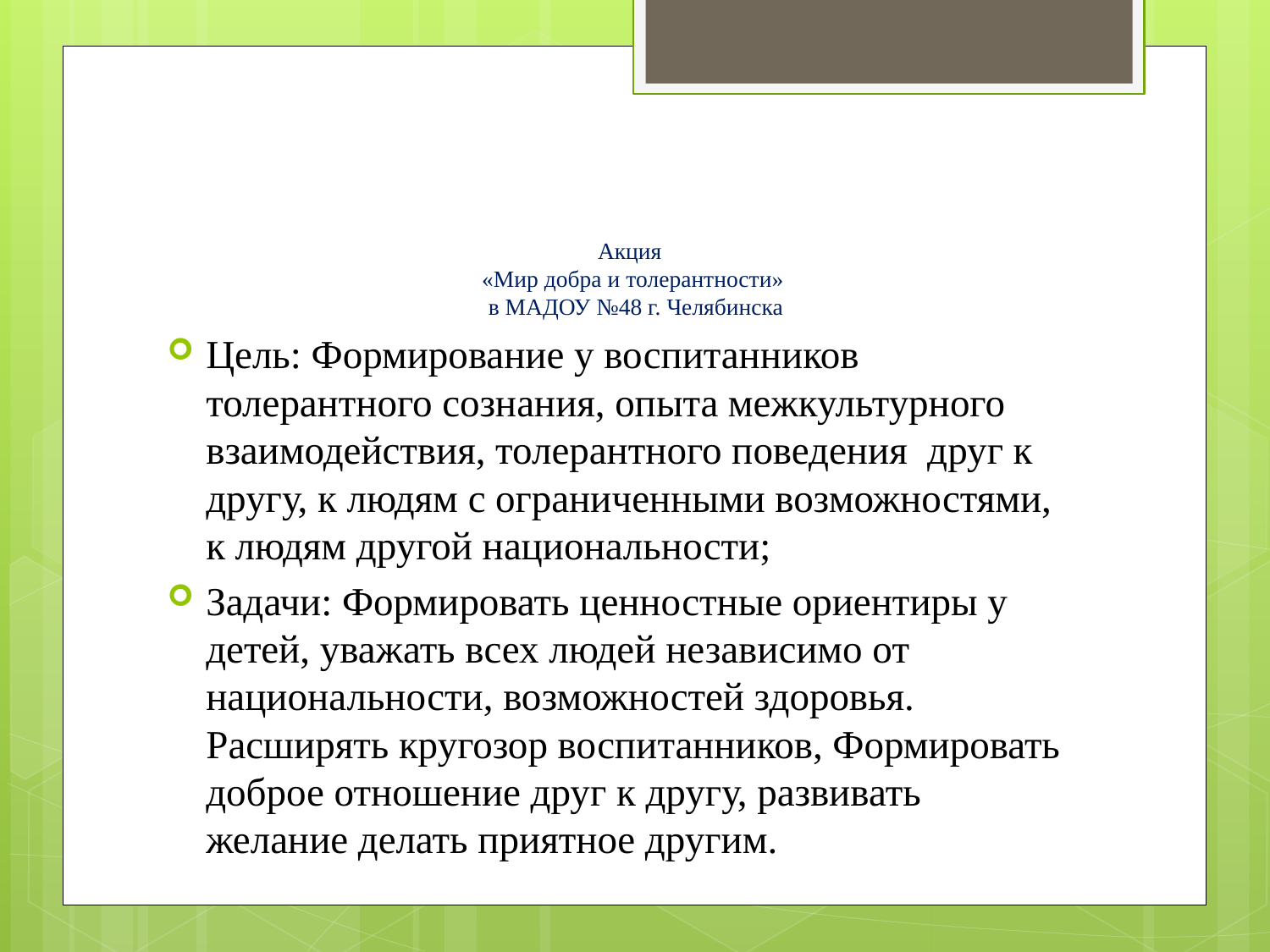

# Акция «Мир добра и толерантности» в МАДОУ №48 г. Челябинска
Цель: Формирование у воспитанников толерантного сознания, опыта межкультурного взаимодействия, толерантного поведения  друг к другу, к людям с ограниченными возможностями, к людям другой национальности;
Задачи: Формировать ценностные ориентиры у детей, уважать всех людей независимо от национальности, возможностей здоровья. Расширять кругозор воспитанников, Формировать доброе отношение друг к другу, развивать желание делать приятное другим.